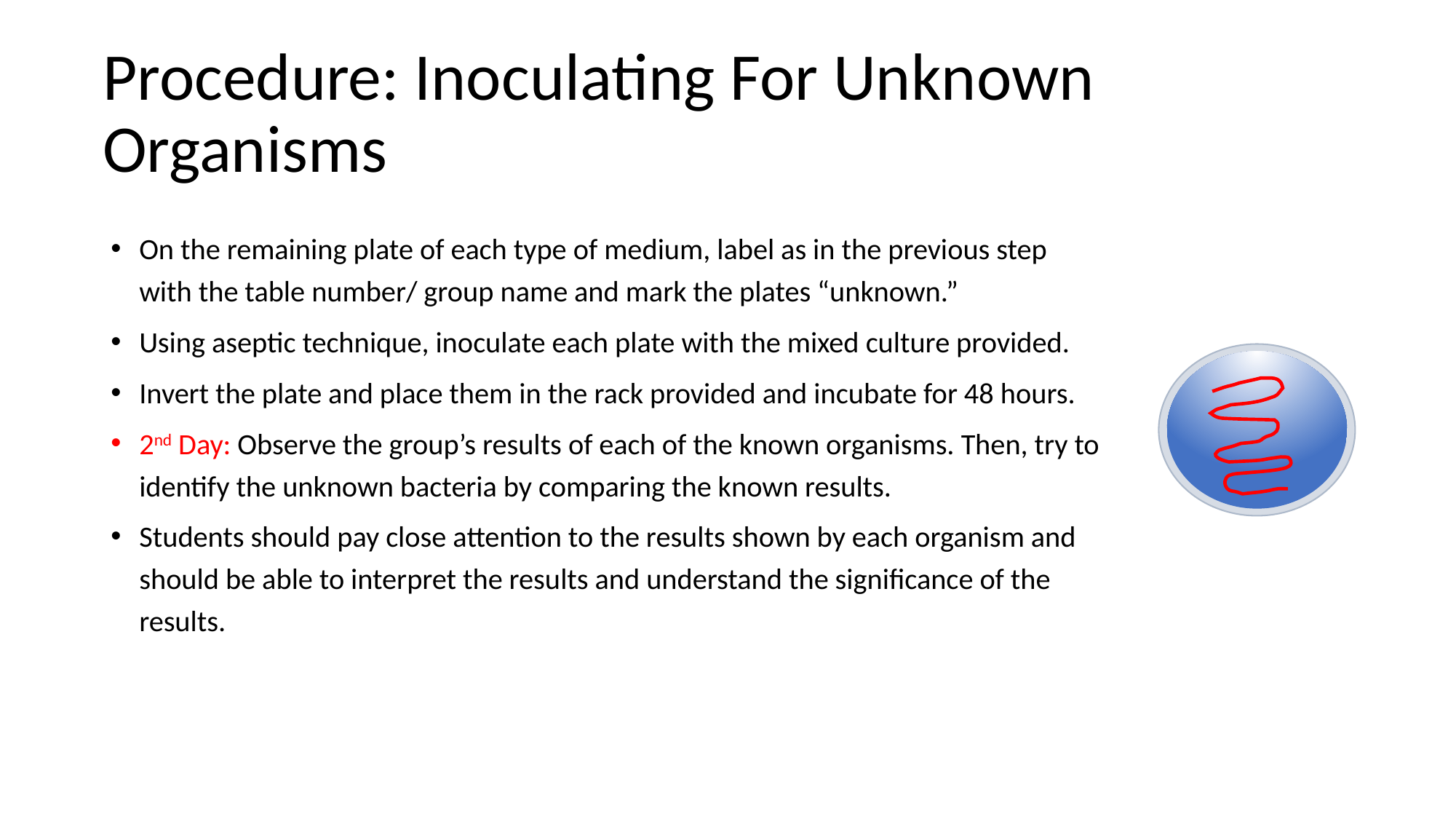

# Procedure: Inoculating For Unknown Organisms
On the remaining plate of each type of medium, label as in the previous step with the table number/ group name and mark the plates “unknown.”
Using aseptic technique, inoculate each plate with the mixed culture provided.
Invert the plate and place them in the rack provided and incubate for 48 hours.
2nd Day: Observe the group’s results of each of the known organisms. Then, try to identify the unknown bacteria by comparing the known results.
Students should pay close attention to the results shown by each organism and should be able to interpret the results and understand the significance of the results.